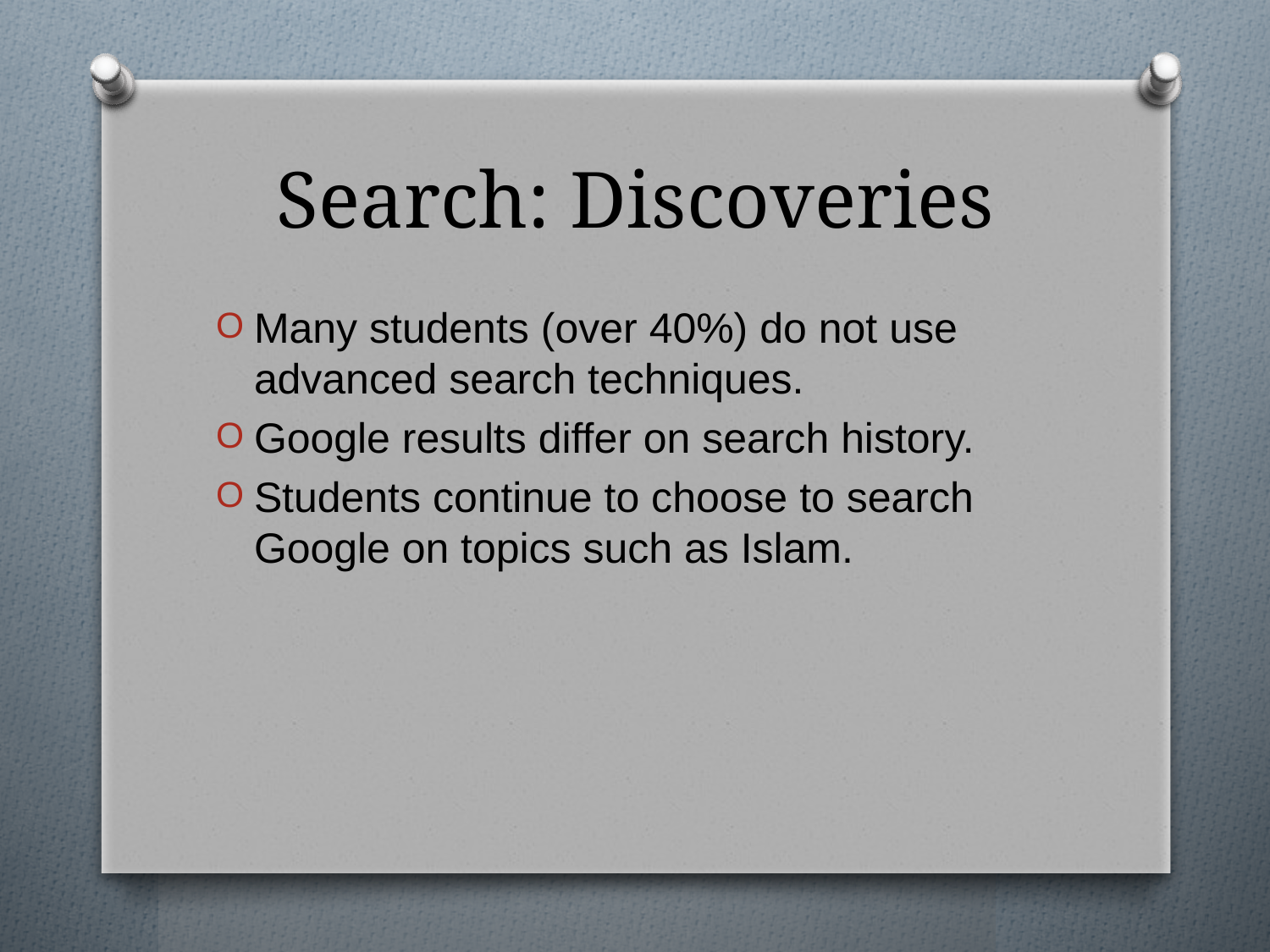

# Search: Discoveries
Many students (over 40%) do not use advanced search techniques.
Google results differ on search history.
Students continue to choose to search Google on topics such as Islam.